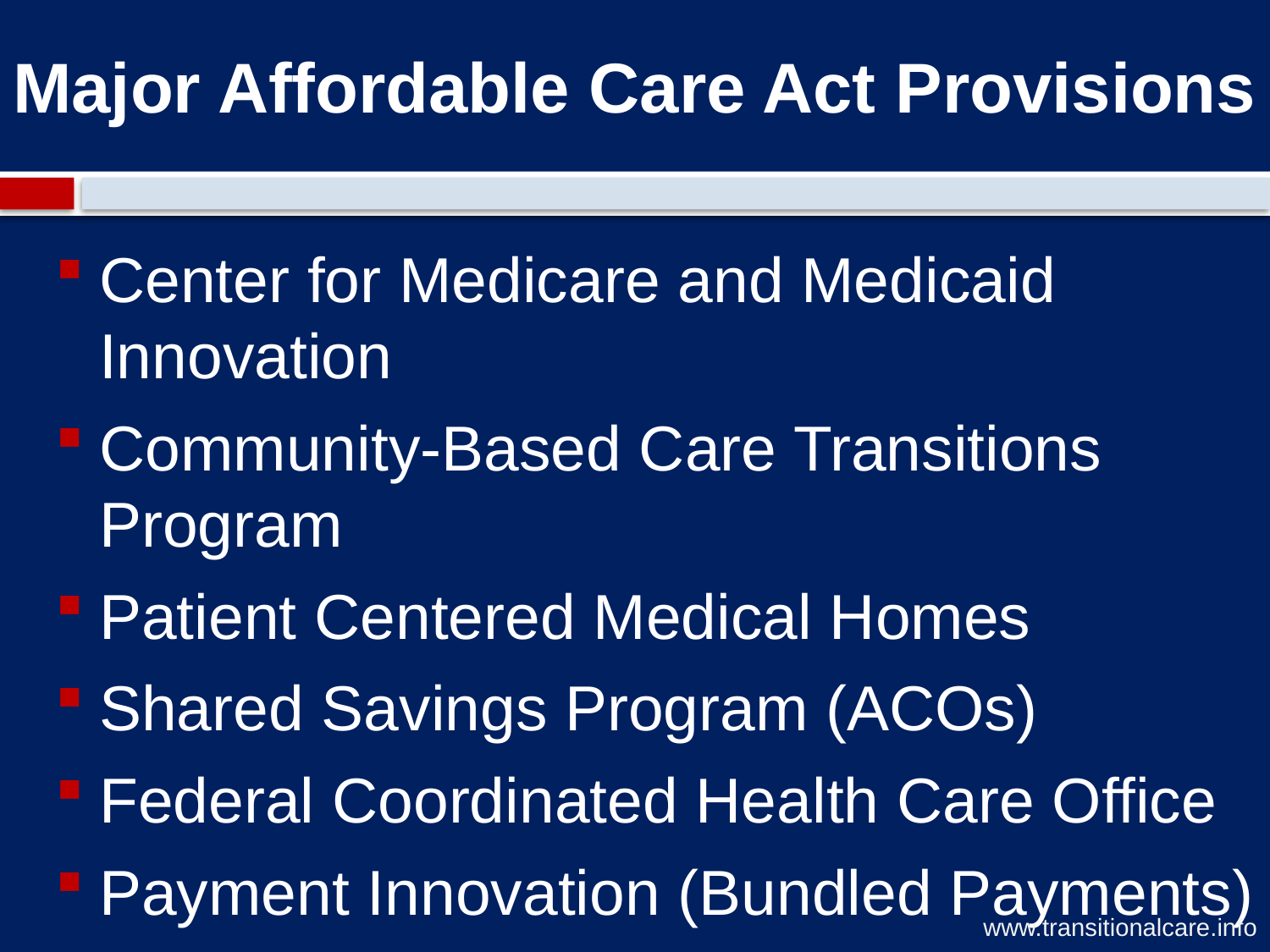

# Major Affordable Care Act Provisions
Center for Medicare and Medicaid Innovation
Community-Based Care Transitions Program
Patient Centered Medical Homes
Shared Savings Program (ACOs)
Federal Coordinated Health Care Office
Payment Innovation (Bundled Payments)
www.transitionalcare.info